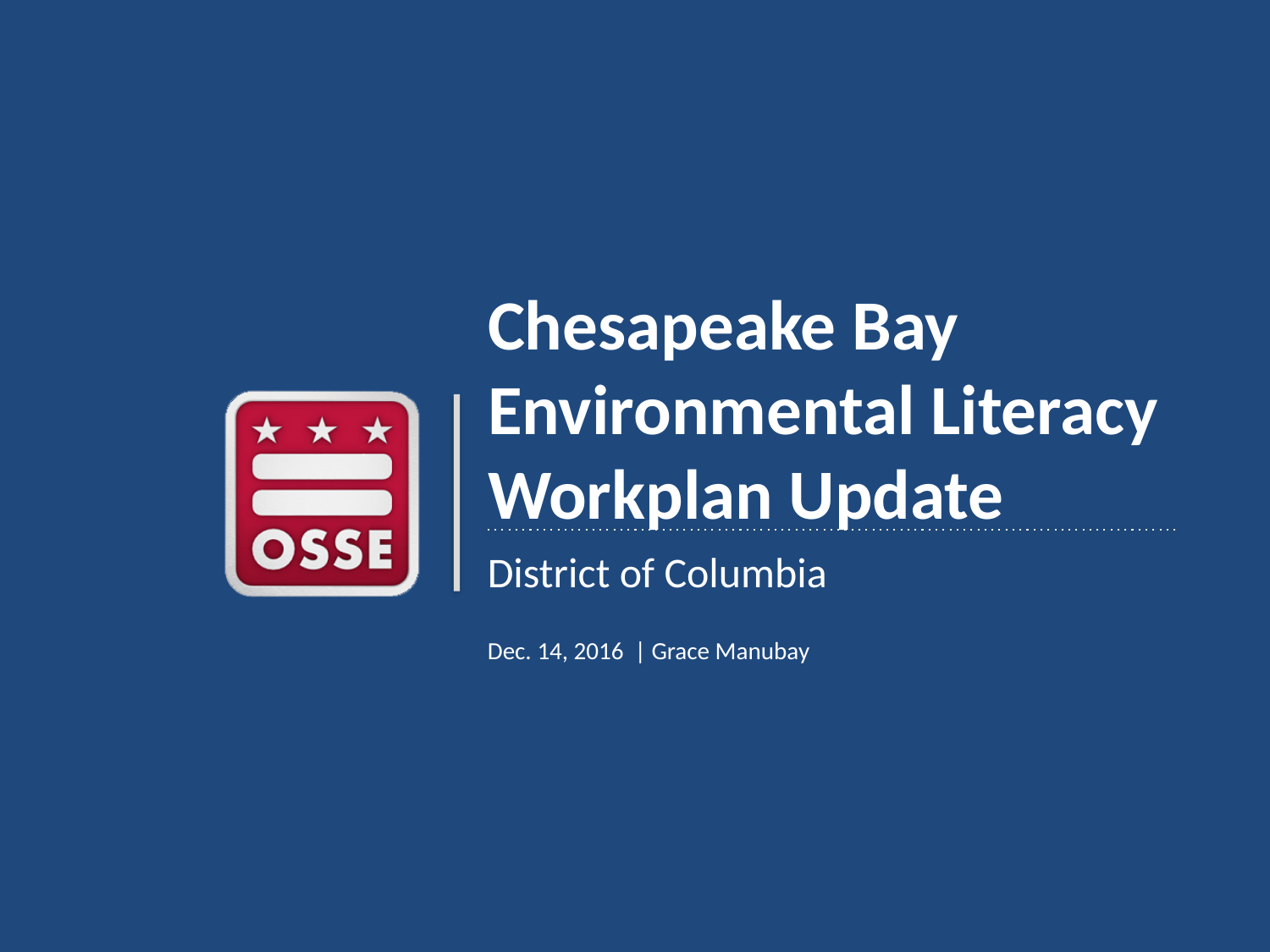

Chesapeake Bay Environmental Literacy Workplan Update
District of Columbia
Dec. 14, 2016  | Grace Manubay